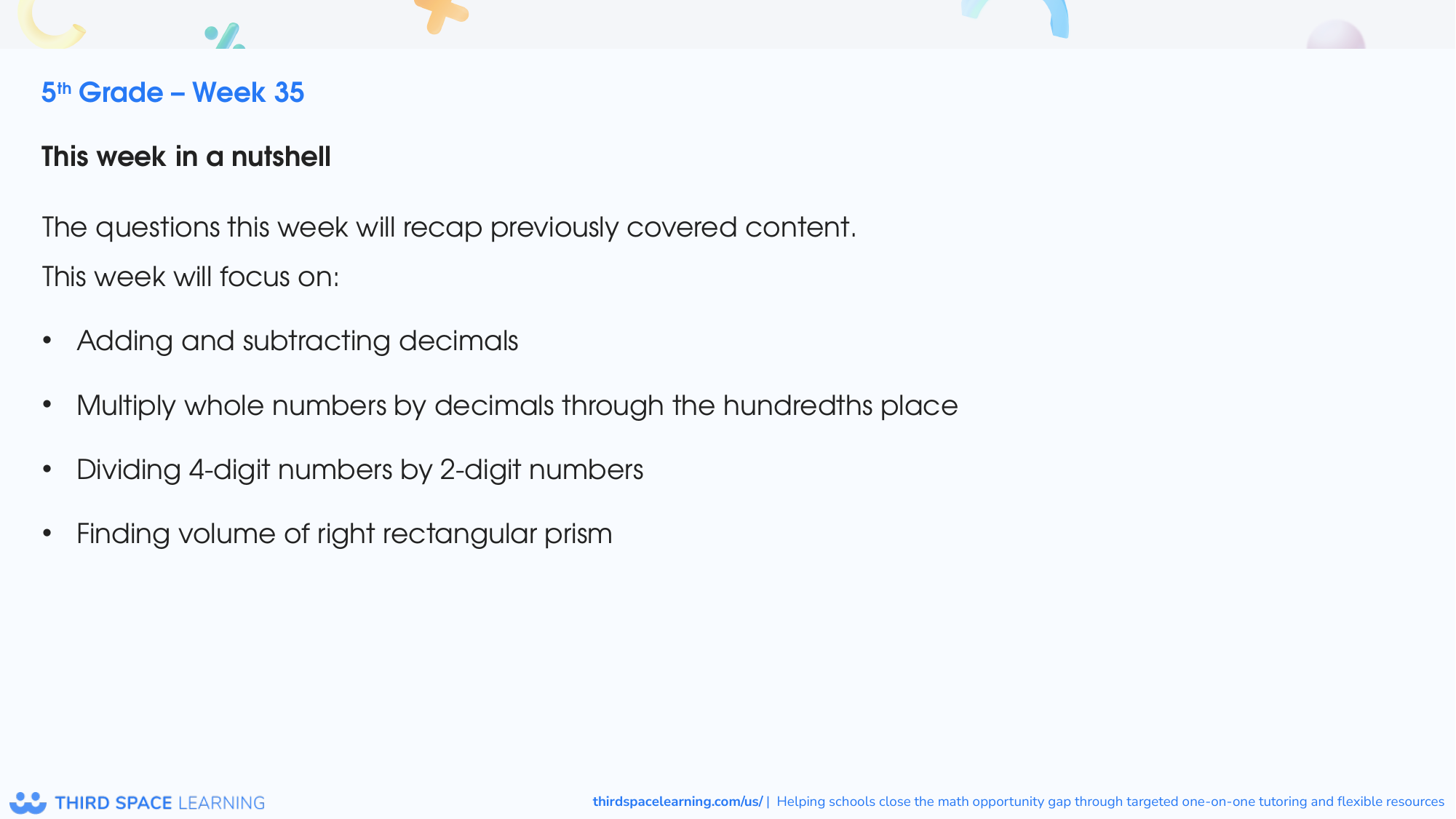

5th Grade – Week 35
This week in a nutshell
The questions this week will recap previously covered content. 
This week will focus on:
Adding and subtracting decimals
Multiply whole numbers by decimals through the hundredths place
Dividing 4-digit numbers by 2-digit numbers
Finding volume of right rectangular prism